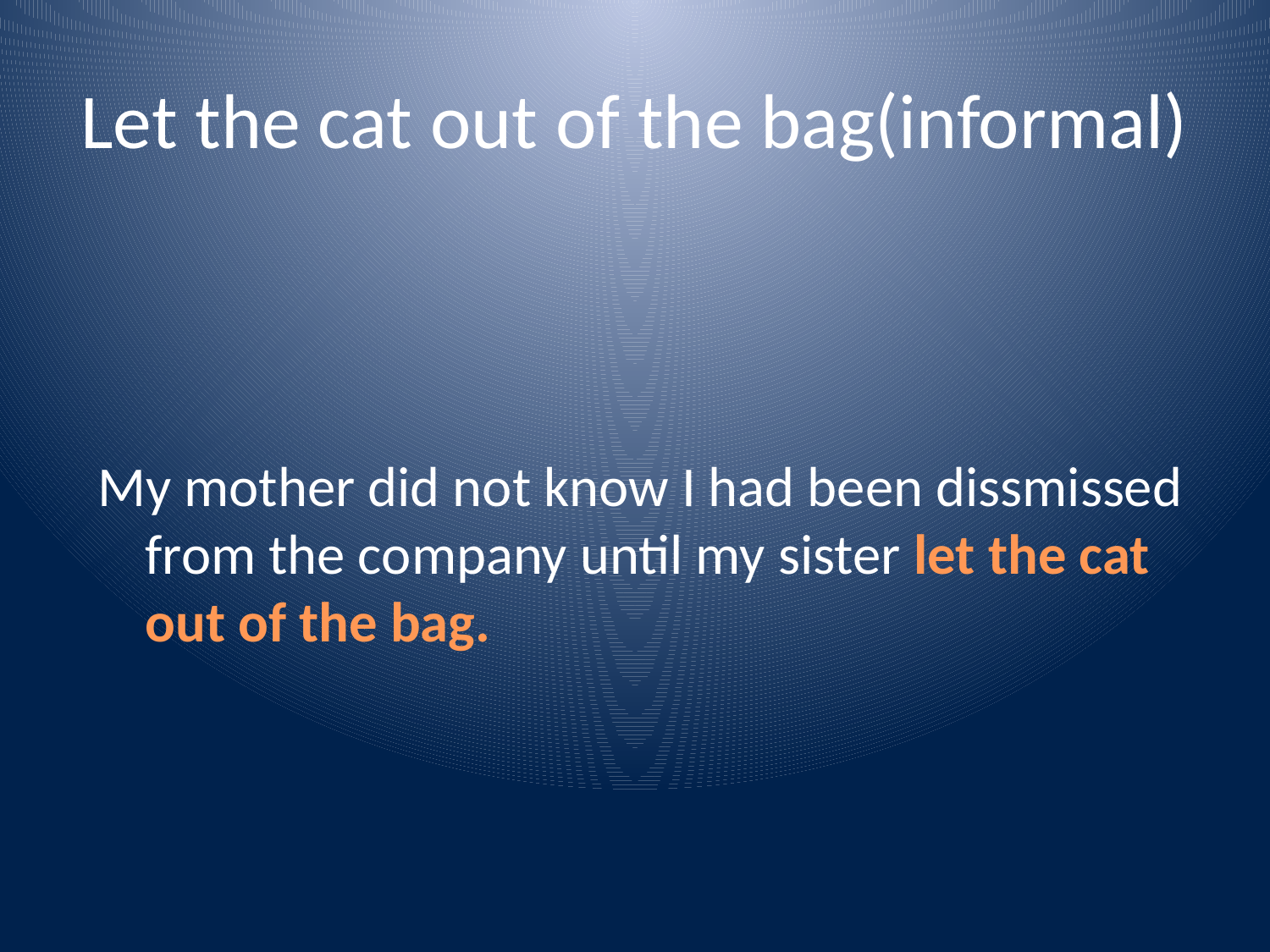

# Let the cat out of the bag(informal)

My mother did not know I had been dissmissed from the company until my sister let the cat out of the bag.